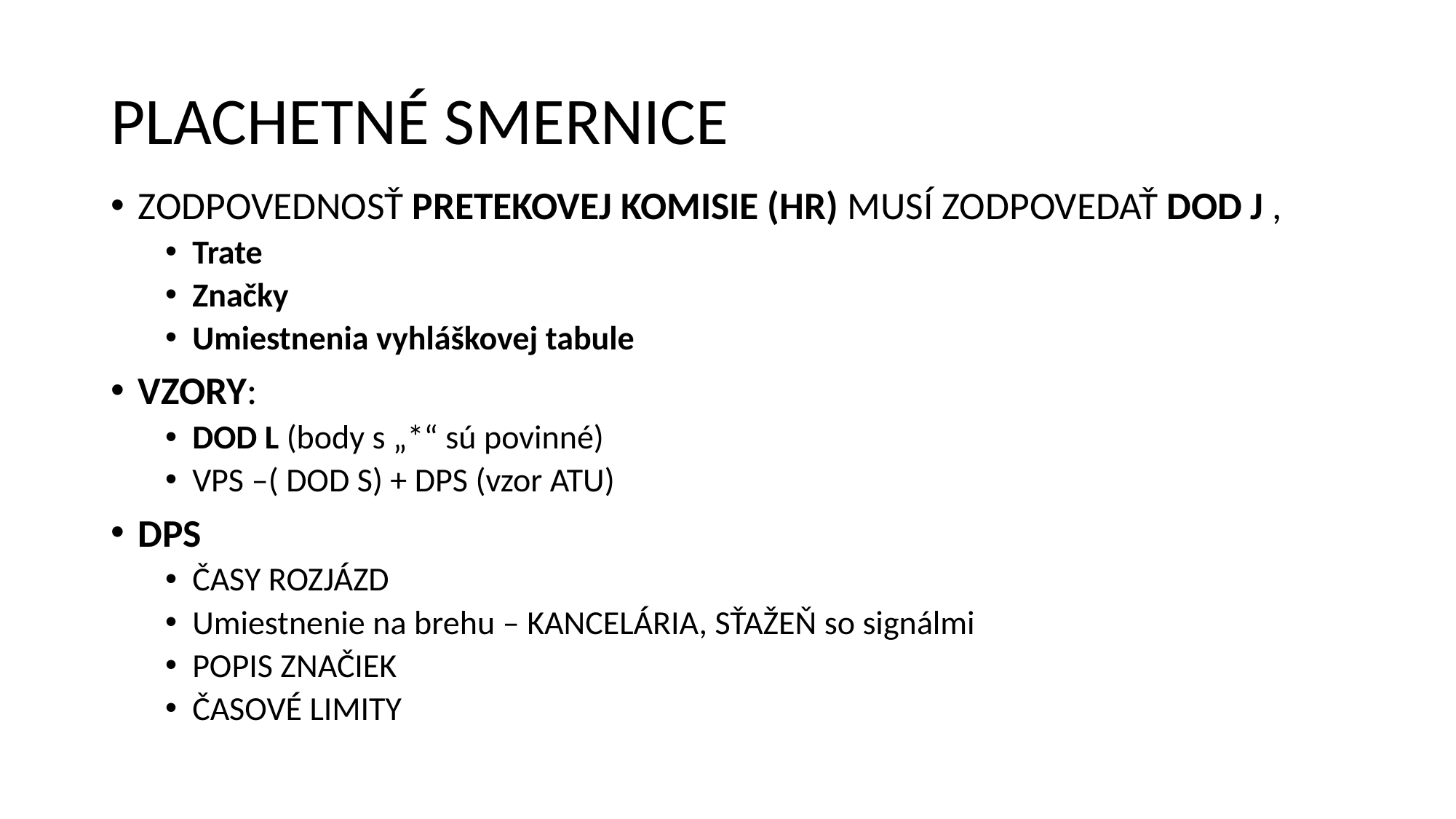

# PLACHETNÉ SMERNICE
ZODPOVEDNOSŤ PRETEKOVEJ KOMISIE (HR) MUSÍ ZODPOVEDAŤ DOD J ,
Trate
Značky
Umiestnenia vyhláškovej tabule
VZORY:
DOD L (body s „*“ sú povinné)
VPS –( DOD S) + DPS (vzor ATU)
DPS
ČASY ROZJÁZD
Umiestnenie na brehu – KANCELÁRIA, SŤAŽEŇ so signálmi
POPIS ZNAČIEK
ČASOVÉ LIMITY